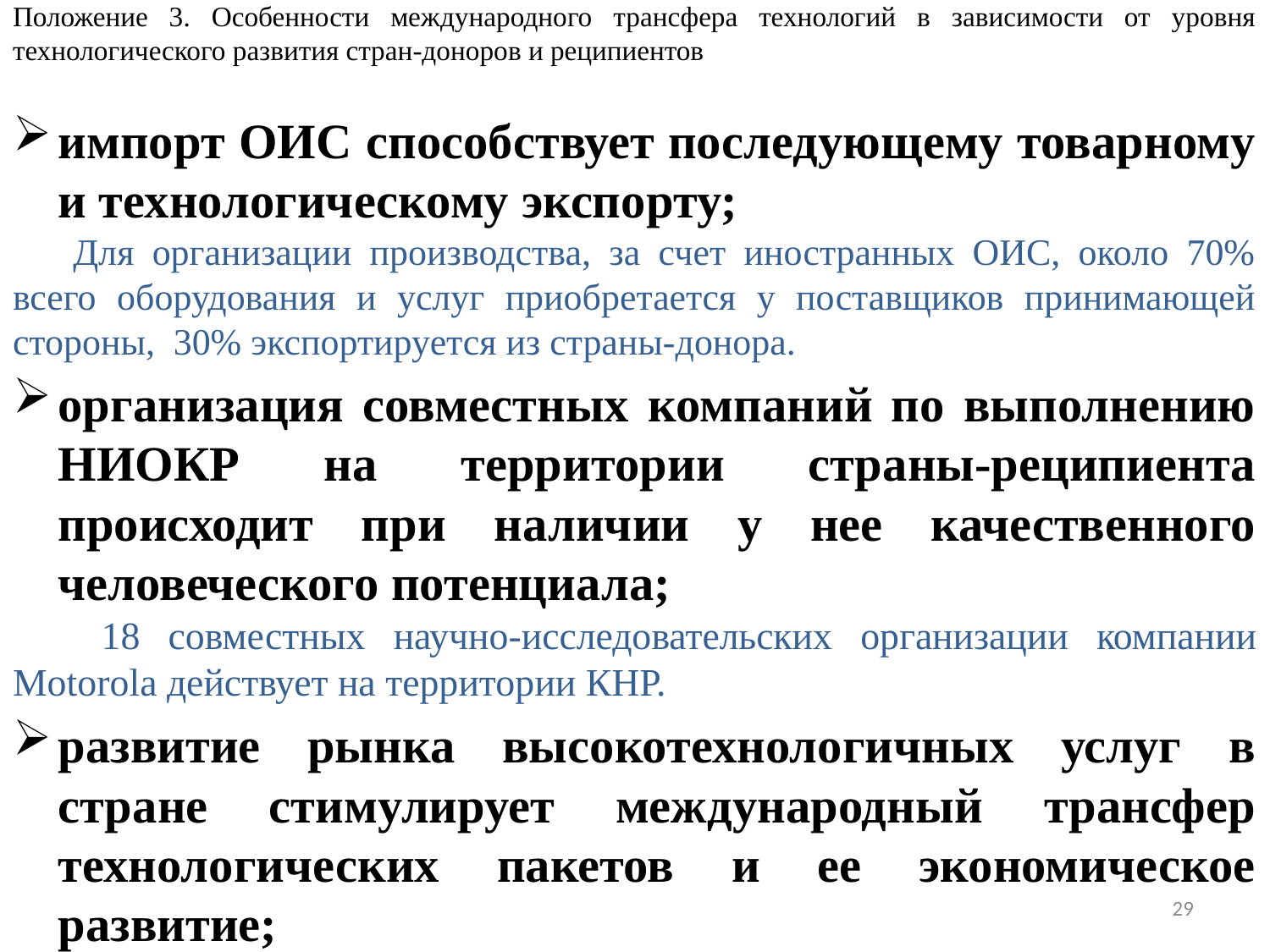

Положение 3. Особенности международного трансфера технологий в зависимости от уровня технологического развития стран-доноров и реципиентов
импорт ОИС способствует последующему товарному и технологическому экспорту;
Для организации производства, за счет иностранных ОИС, около 70% всего оборудования и услуг приобретается у поставщиков принимающей стороны,  30% экспортируется из страны-донора.
организация совместных компаний по выполнению НИОКР на территории страны-реципиента происходит при наличии у нее качественного человеческого потенциала;
 18 совместных научно-исследовательских организации компании Motorola действует на территории КНР.
развитие рынка высокотехнологичных услуг в стране стимулирует международный трансфер технологических пакетов и ее экономическое развитие;
Доля экспорта высокотехнологичных услуг в общем объеме экспорта услуг Румынии (17,0%), Филиппин (12,6%), Венгрии (8,5%), КНР (6,1%).

29